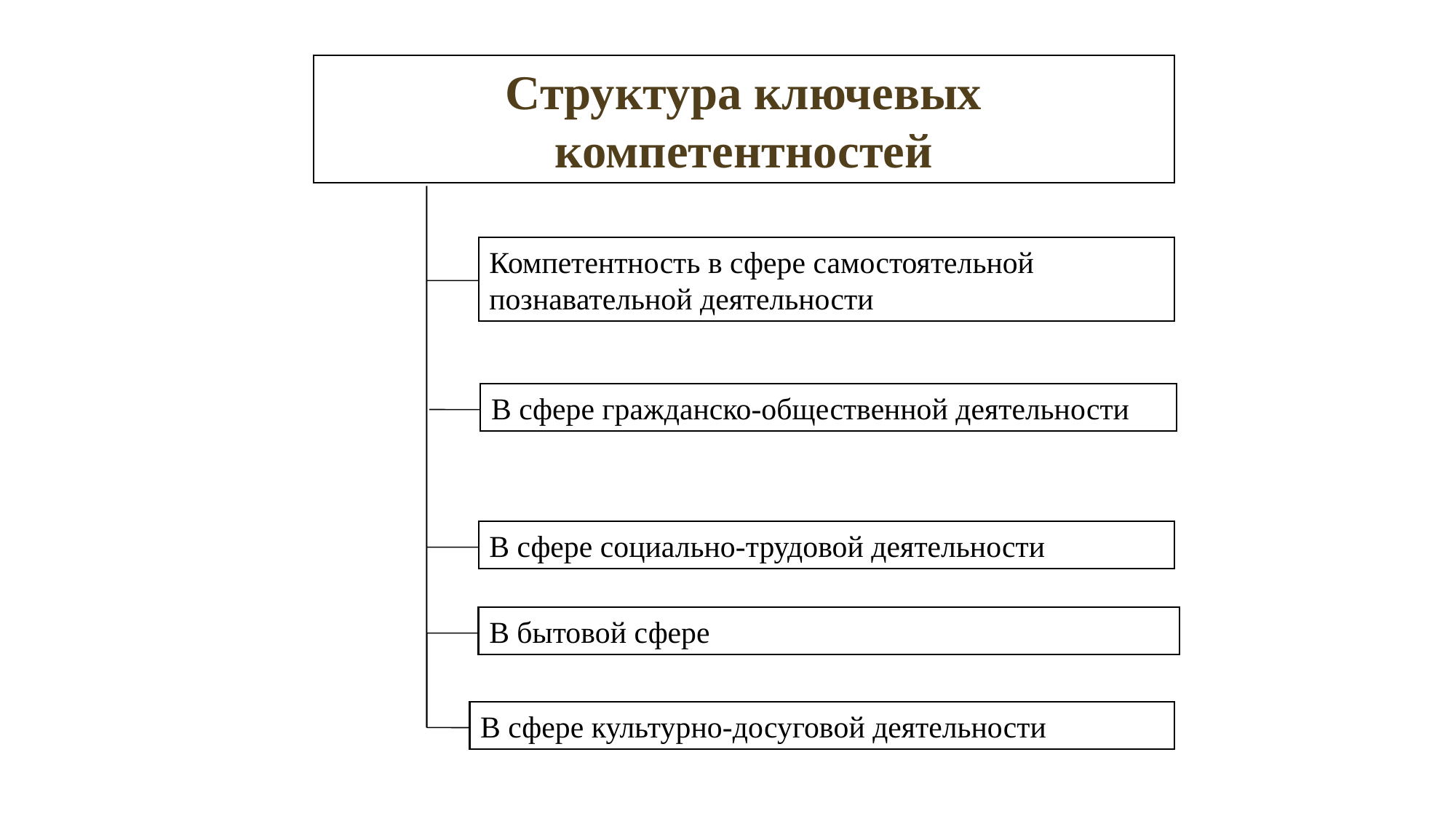

Структура ключевых компетентностей

Компетентность в сфере самостоятельной познавательной деятельности

В сфере гражданско-общественной деятельности

В сфере социально-трудовой деятельности

В бытовой сфере

В сфере культурно-досуговой деятельности